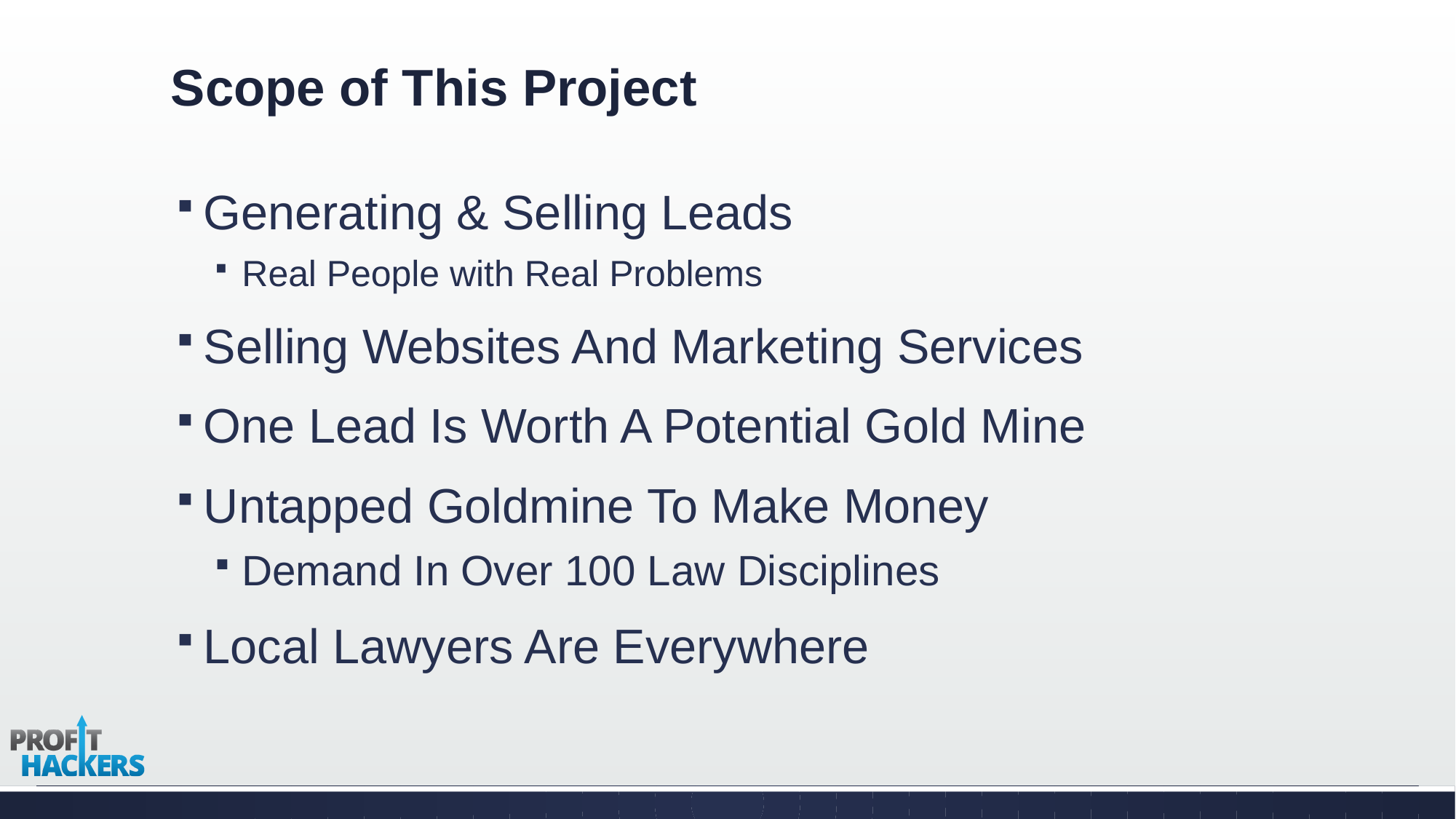

# Scope of This Project
Generating & Selling Leads
Real People with Real Problems
Selling Websites And Marketing Services
One Lead Is Worth A Potential Gold Mine
Untapped Goldmine To Make Money
Demand In Over 100 Law Disciplines
Local Lawyers Are Everywhere